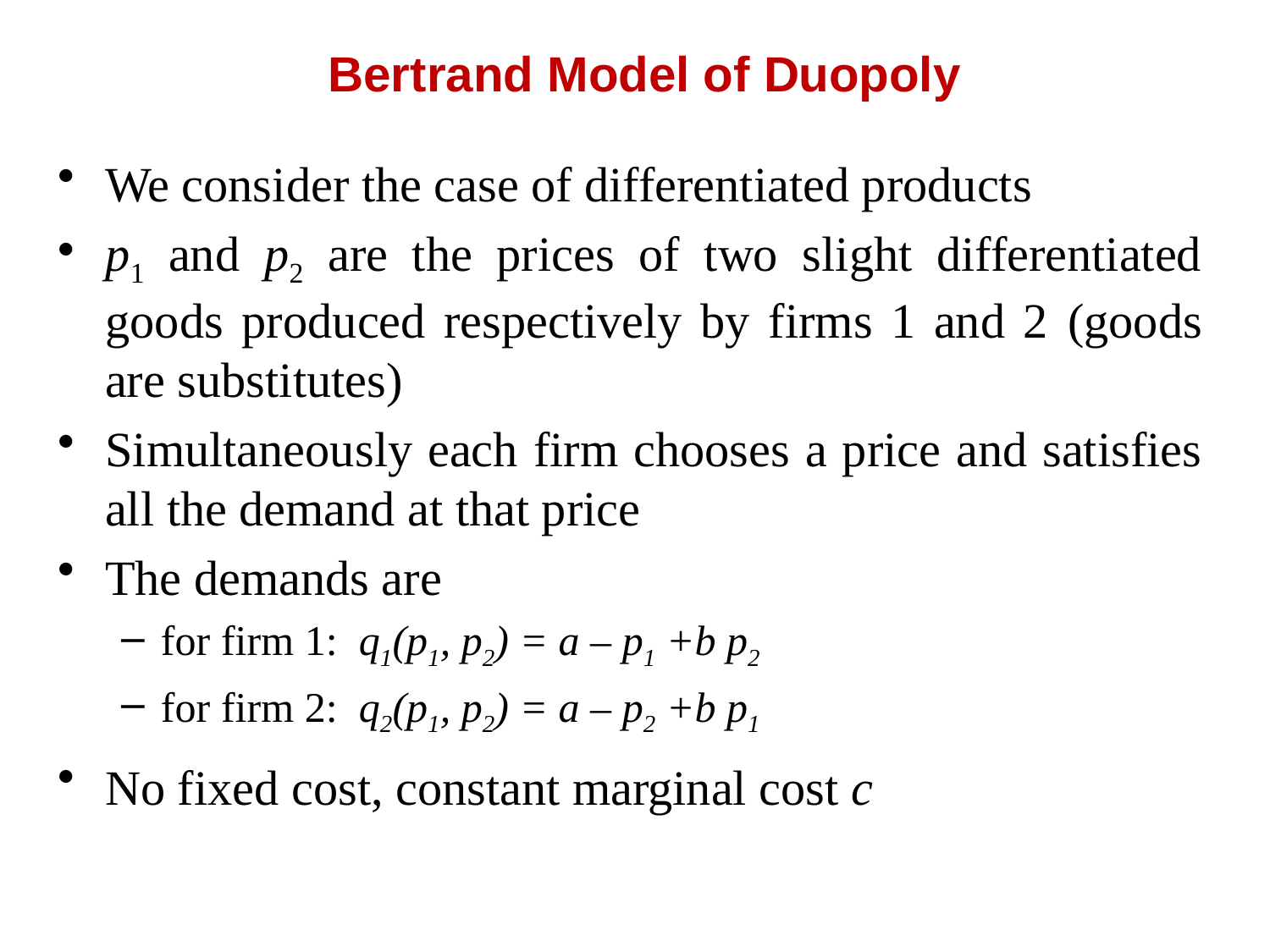

# Bertrand Model of Duopoly
We consider the case of differentiated products
p1 and p2 are the prices of two slight differentiated goods produced respectively by firms 1 and 2 (goods are substitutes)
Simultaneously each firm chooses a price and satisfies all the demand at that price
The demands are
for firm 1:  q1(p1, p2) = a – p1 +b p2
for firm 2:  q2(p1, p2) = a – p2 +b p1
No fixed cost, constant marginal cost c